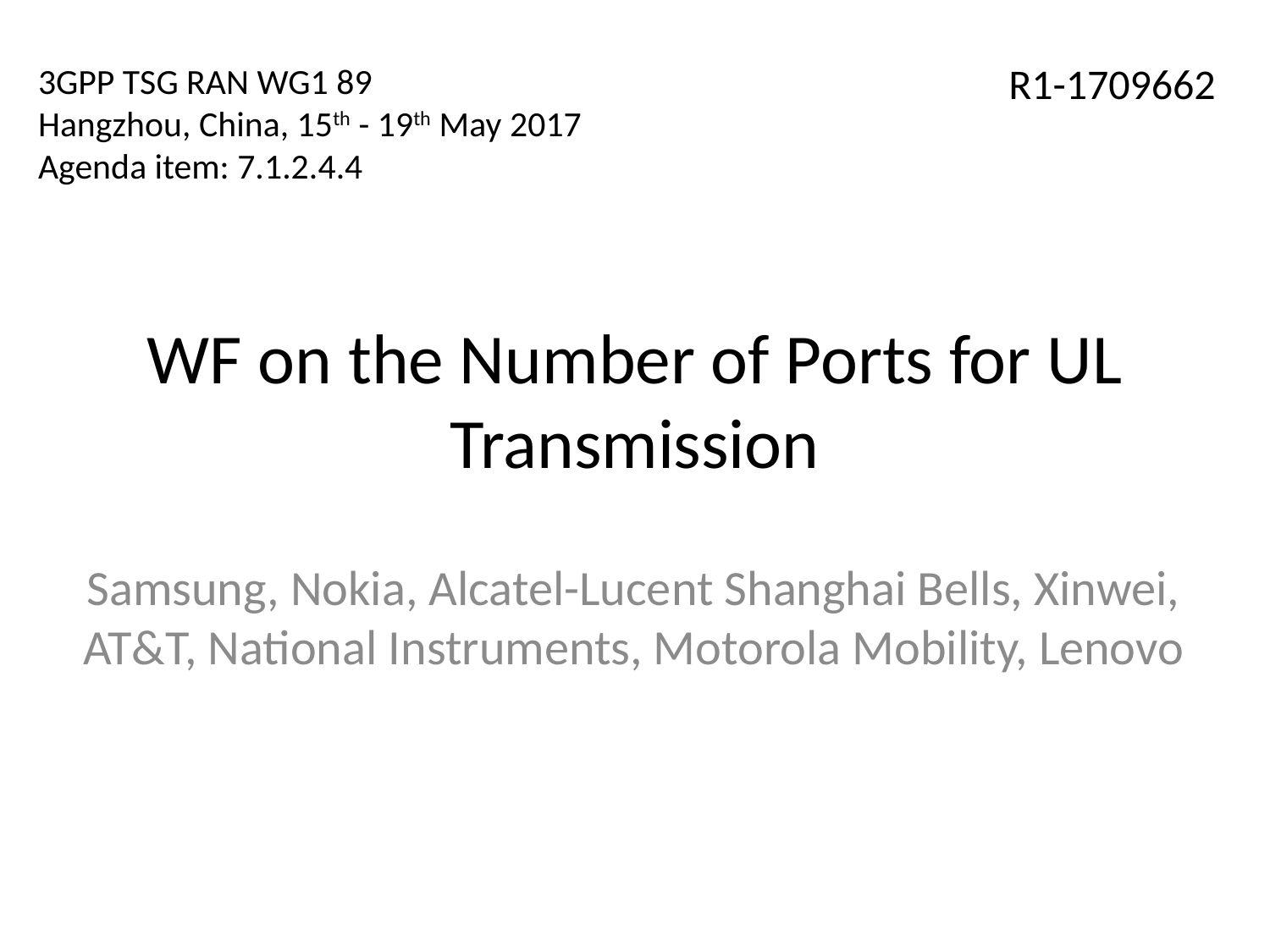

R1-1709662
3GPP TSG RAN WG1 89
Hangzhou, China, 15th - 19th May 2017
Agenda item: 7.1.2.4.4
# WF on the Number of Ports for UL Transmission
Samsung, Nokia, Alcatel-Lucent Shanghai Bells, Xinwei, AT&T, National Instruments, Motorola Mobility, Lenovo